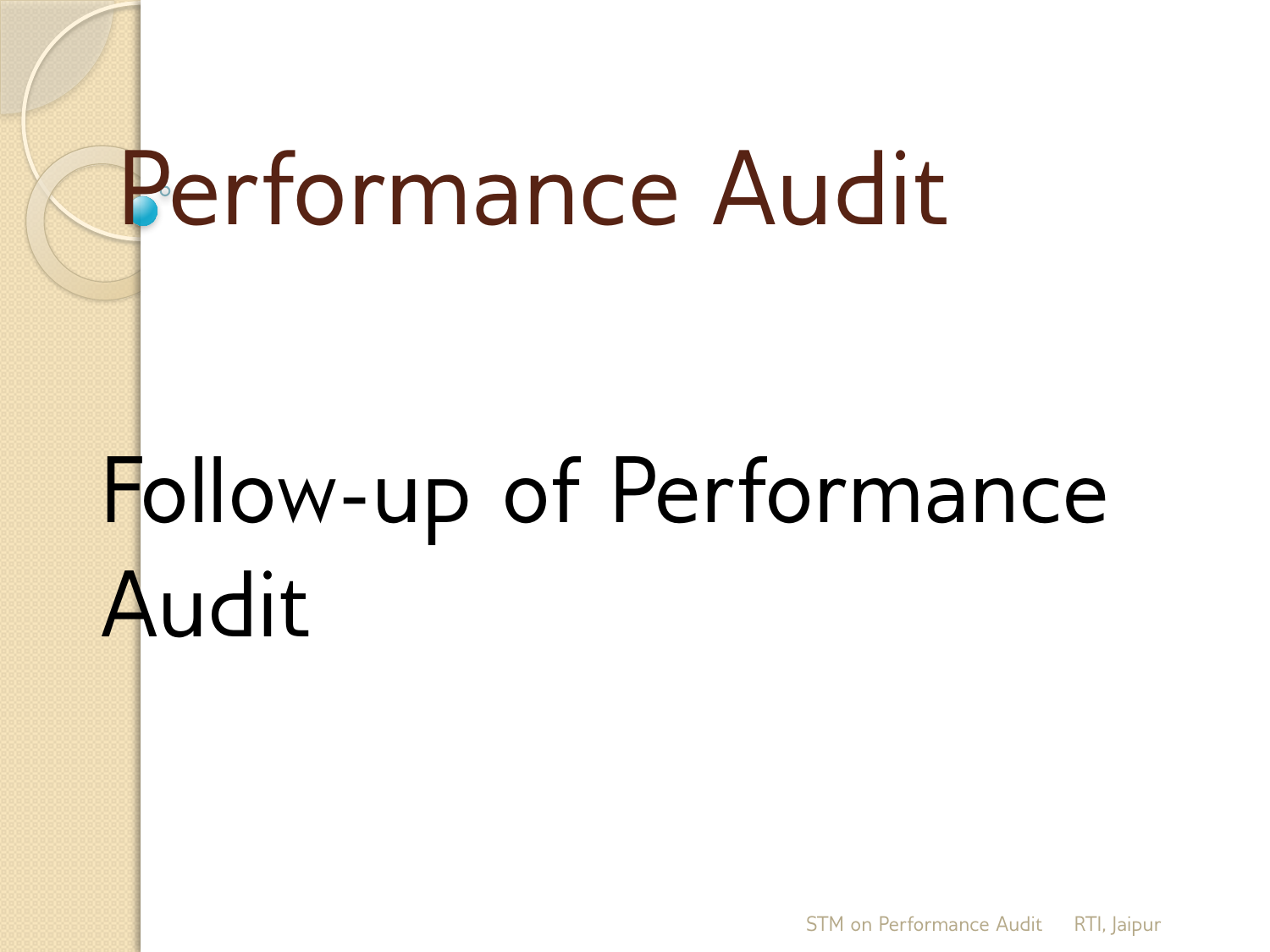

# Performance Audit
Follow-up of Performance Audit
STM on Performance Audit     RTI, Jaipur